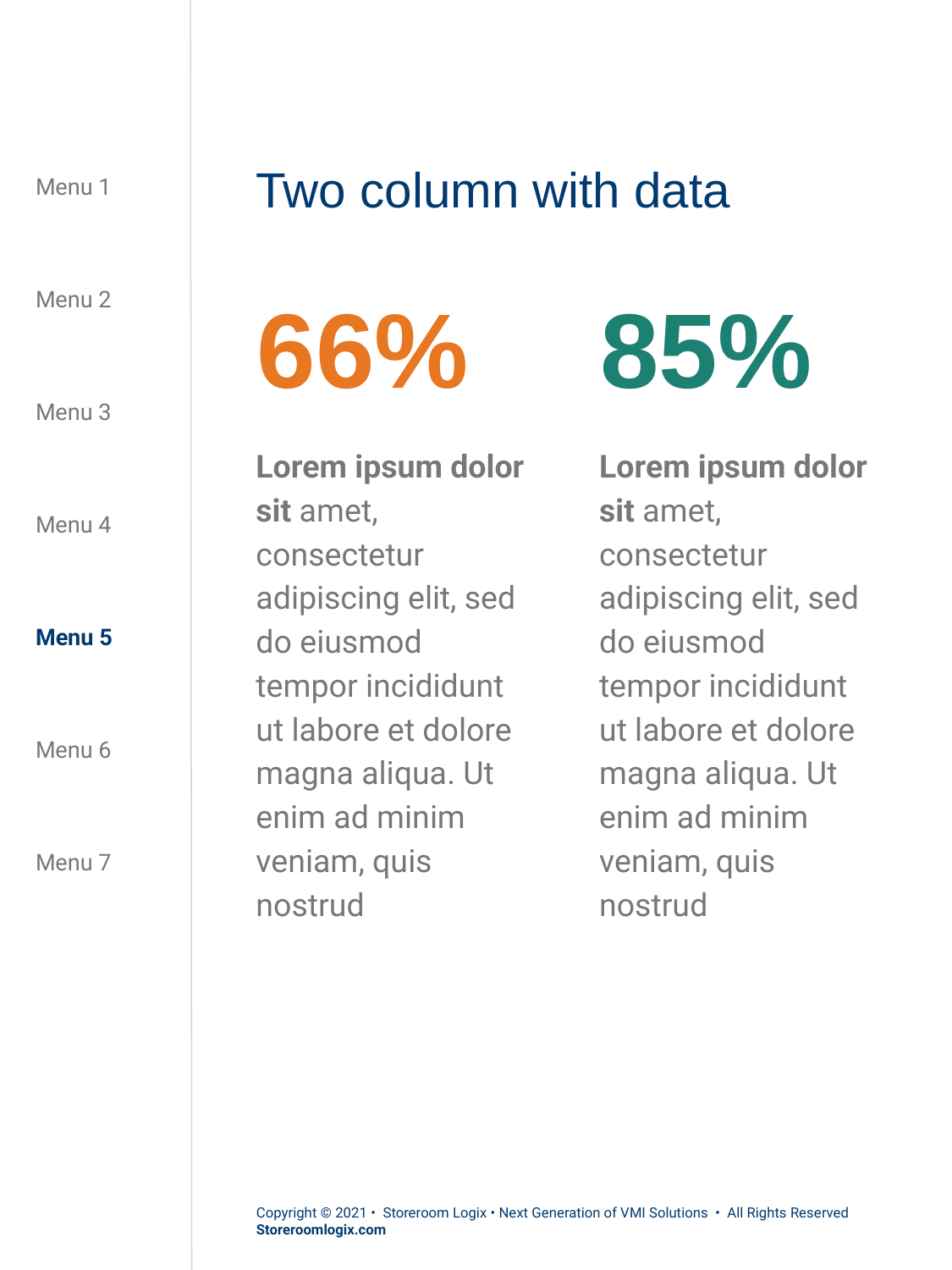

Menu 1
# Two column with data
Menu 2
66%
85%
Menu 3
Lorem ipsum dolor sit amet, consectetur adipiscing elit, sed do eiusmod tempor incididunt ut labore et dolore magna aliqua. Ut enim ad minim veniam, quis nostrud
Lorem ipsum dolor sit amet, consectetur adipiscing elit, sed do eiusmod tempor incididunt ut labore et dolore magna aliqua. Ut enim ad minim veniam, quis nostrud
Menu 4
Menu 5
Menu 6
Menu 7